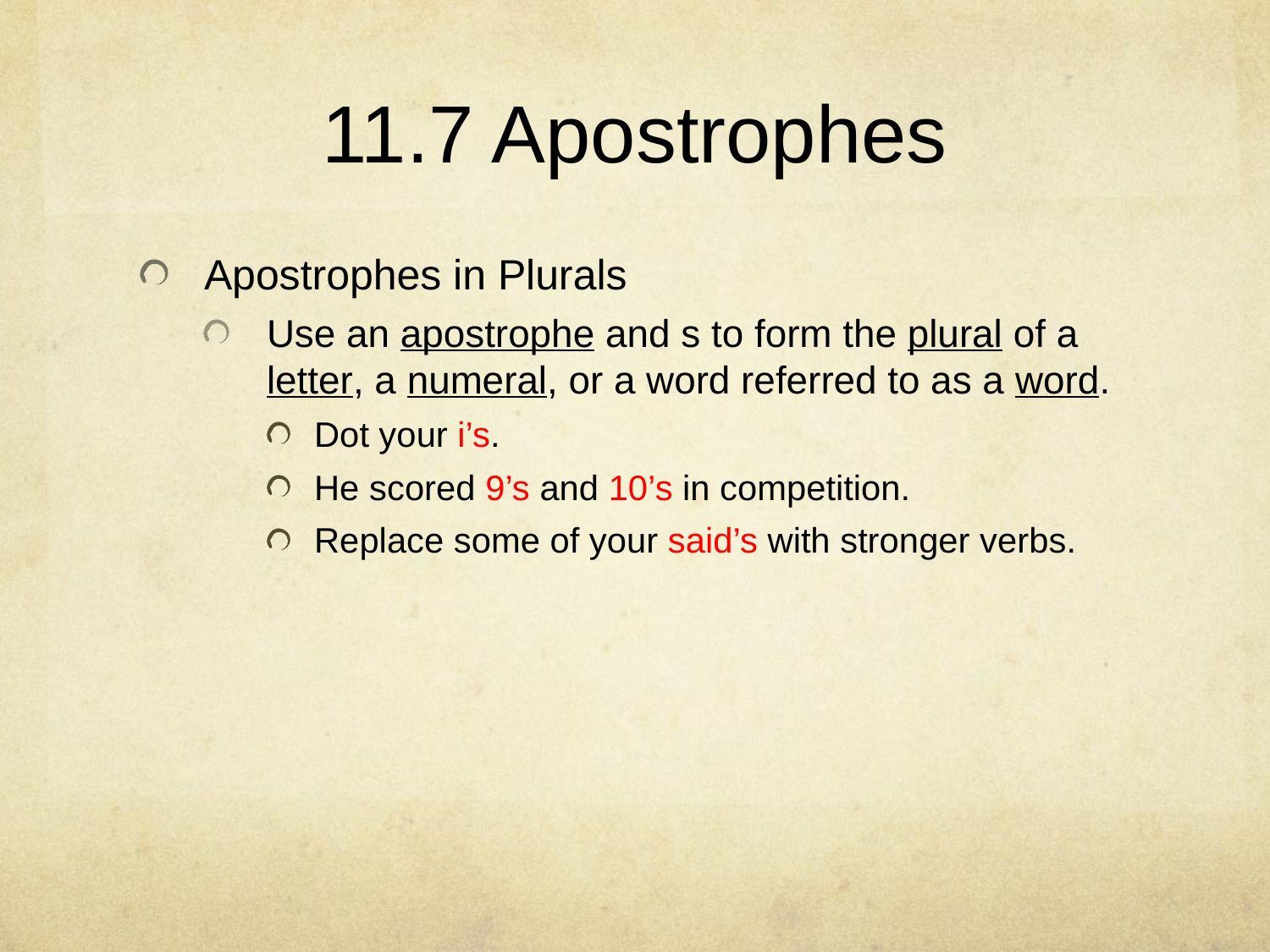

# 11.7 Apostrophes
Apostrophes in Plurals
Use an apostrophe and s to form the plural of a letter, a numeral, or a word referred to as a word.
Dot your i’s.
He scored 9’s and 10’s in competition.
Replace some of your said’s with stronger verbs.